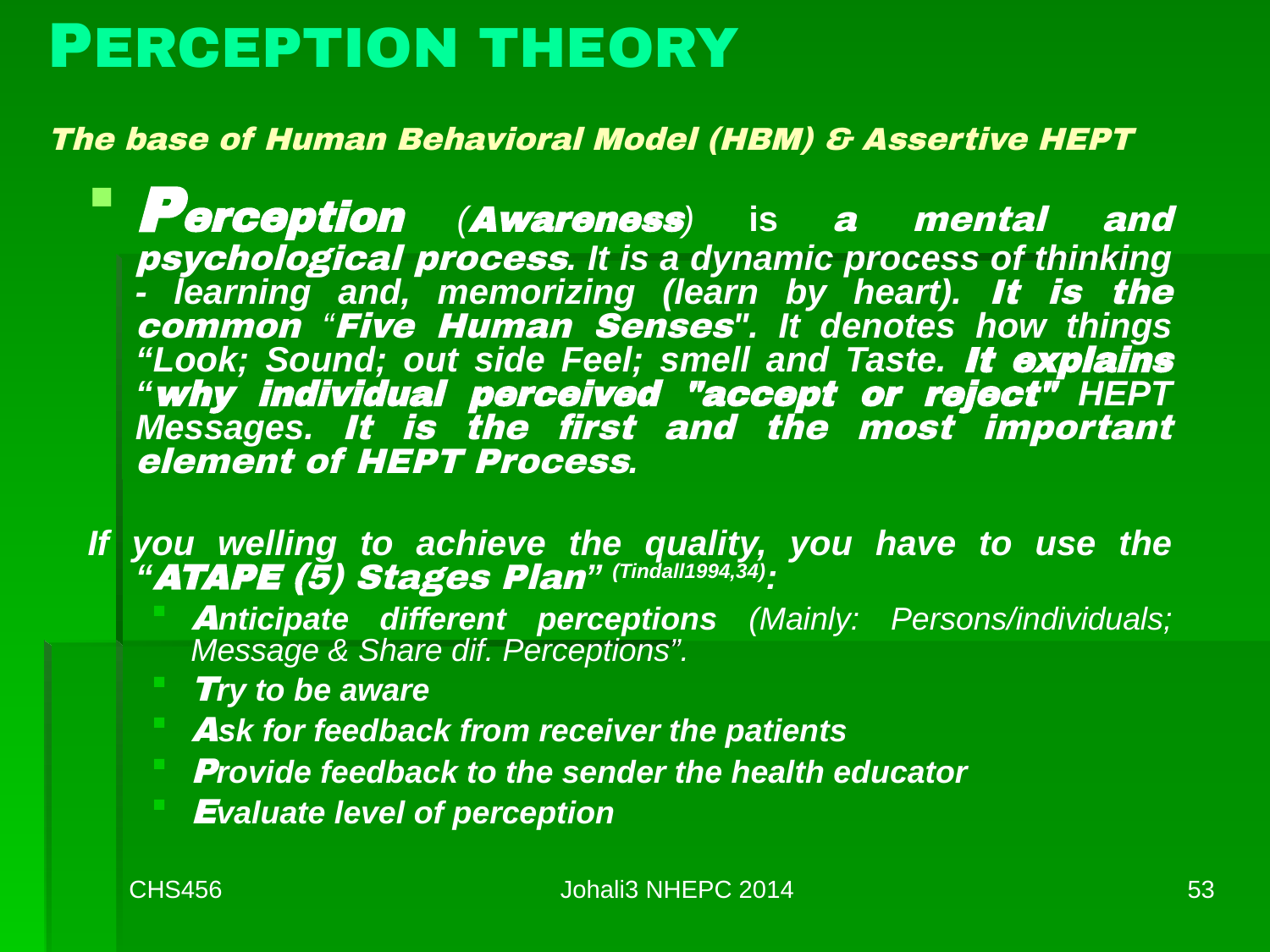

# PERCEPTION THEORY The base of Human Behavioral Model (HBM) & Assertive HEPT
Perception (Awareness) is a mental and psychological process. It is a dynamic process of thinking - learning and, memorizing (learn by heart). It is the common “Five Human Senses". It denotes how things “Look; Sound; out side Feel; smell and Taste. It explains “why individual perceived "accept or reject" HEPT Messages. It is the first and the most important element of HEPT Process.

If you welling to achieve the quality, you have to use the “ATAPE (5) Stages Plan” (Tindall1994,34):
Anticipate different perceptions (Mainly: Persons/individuals; Message & Share dif. Perceptions”.
Try to be aware
Ask for feedback from receiver the patients
Provide feedback to the sender the health educator
Evaluate level of perception
CHS456
Johali3 NHEPC 2014
53